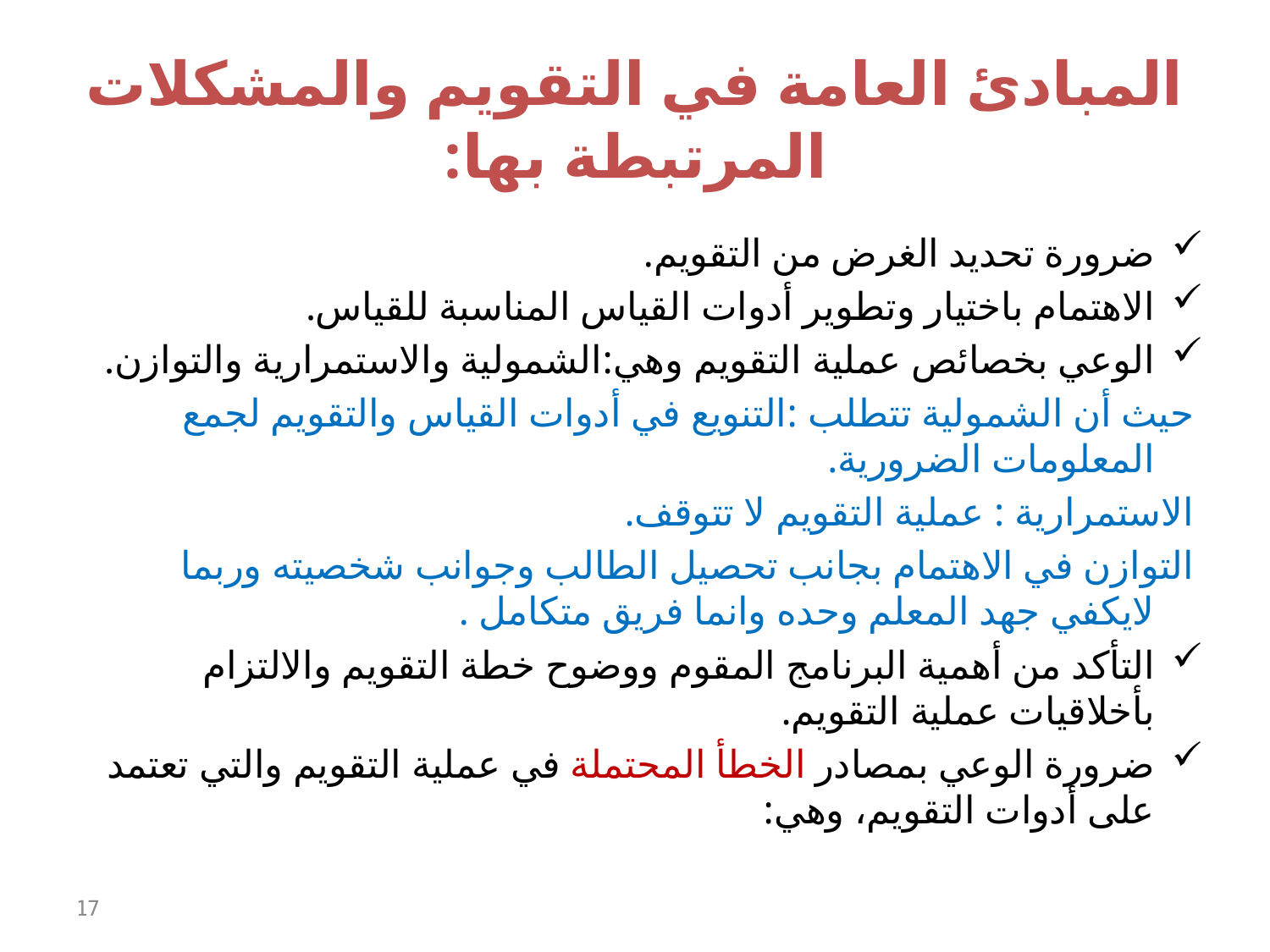

# المبادئ العامة في التقويم والمشكلات المرتبطة بها:
ضرورة تحديد الغرض من التقويم.
الاهتمام باختيار وتطوير أدوات القياس المناسبة للقياس.
الوعي بخصائص عملية التقويم وهي:الشمولية والاستمرارية والتوازن.
حيث أن الشمولية تتطلب :التنويع في أدوات القياس والتقويم لجمع المعلومات الضرورية.
الاستمرارية : عملية التقويم لا تتوقف.
التوازن في الاهتمام بجانب تحصيل الطالب وجوانب شخصيته وربما لايكفي جهد المعلم وحده وانما فريق متكامل .
التأكد من أهمية البرنامج المقوم ووضوح خطة التقويم والالتزام بأخلاقيات عملية التقويم.
ضرورة الوعي بمصادر الخطأ المحتملة في عملية التقويم والتي تعتمد على أدوات التقويم، وهي:

17